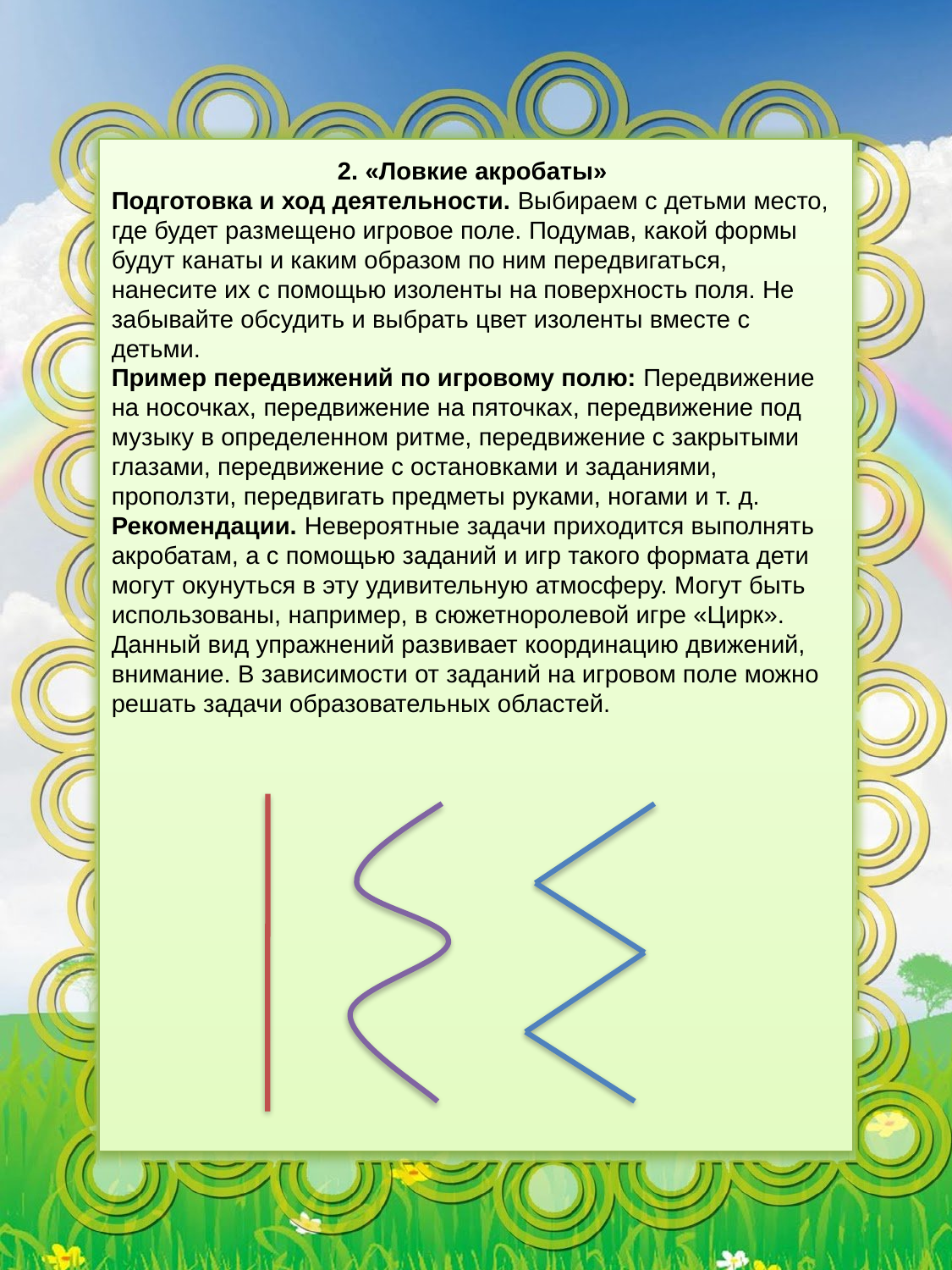

2. «Ловкие акробаты»
Подготовка и ход деятельности. Выбираем с детьми место, где будет размещено игровое поле. Подумав, какой формы будут канаты и каким образом по ним передвигаться, нанесите их с помощью изоленты на поверхность поля. Не забывайте обсудить и выбрать цвет изоленты вместе с детьми.
Пример передвижений по игровому полю: Передвижение на носочках, передвижение на пяточках, передвижение под музыку в определенном ритме, передвижение с закрытыми глазами, передвижение с остановками и заданиями, проползти, передвигать предметы руками, ногами и т. д.
Рекомендации. Невероятные задачи приходится выполнять акробатам, а с помощью заданий и игр такого формата дети могут окунуться в эту удивительную атмосферу. Могут быть использованы, например, в сюжетноролевой игре «Цирк». Данный вид упражнений развивает координацию движений, внимание. В зависимости от заданий на игровом поле можно решать задачи образовательных областей.